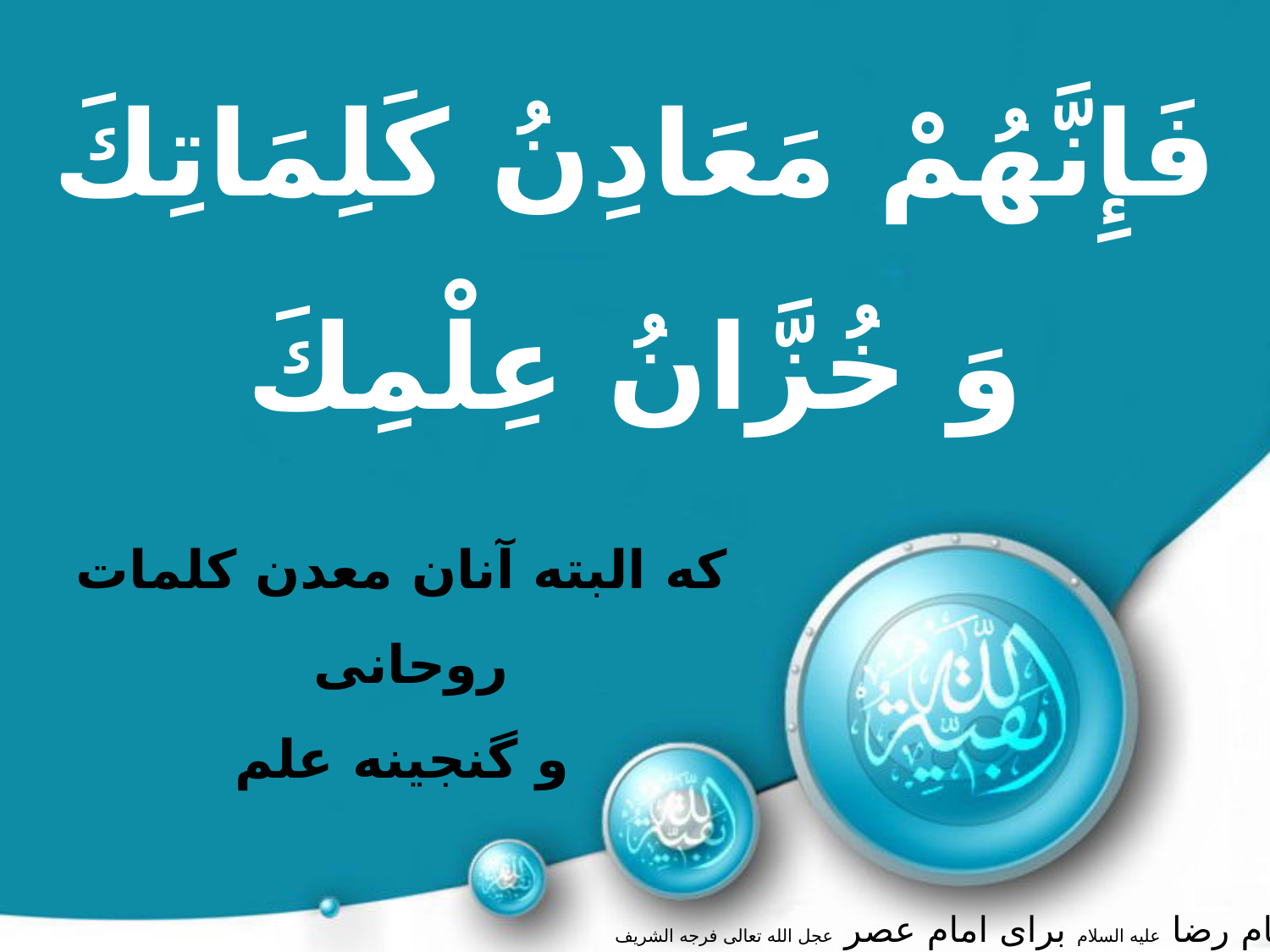

فَإِنَّهُمْ مَعَادِنُ كَلِمَاتِكَ
وَ خُزَّانُ عِلْمِكَ
كه البته آنان معدن كلمات روحانى
و گنجينه علم